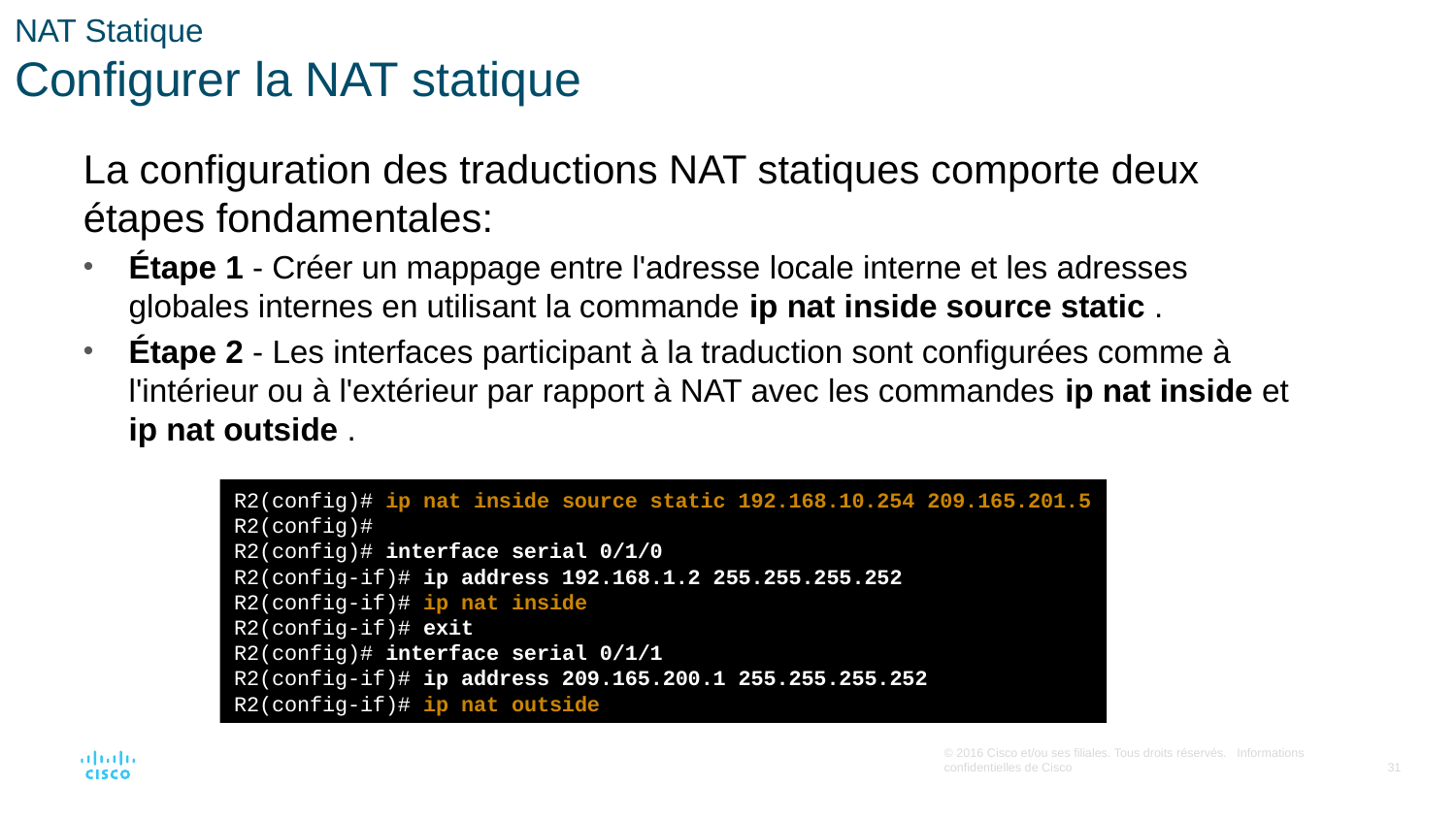

# NAT Statique Configurer la NAT statique
La configuration des traductions NAT statiques comporte deux étapes fondamentales:
Étape 1 - Créer un mappage entre l'adresse locale interne et les adresses globales internes en utilisant la commande ip nat inside source static .
Étape 2 - Les interfaces participant à la traduction sont configurées comme à l'intérieur ou à l'extérieur par rapport à NAT avec les commandes ip nat inside et ip nat outside .

R2(config)# ip nat inside source static 192.168.10.254 209.165.201.5
R2(config)#
R2(config)# interface serial 0/1/0
R2(config-if)# ip address 192.168.1.2 255.255.255.252
R2(config-if)# ip nat inside
R2(config-if)# exit
R2(config)# interface serial 0/1/1
R2(config-if)# ip address 209.165.200.1 255.255.255.252
R2(config-if)# ip nat outside